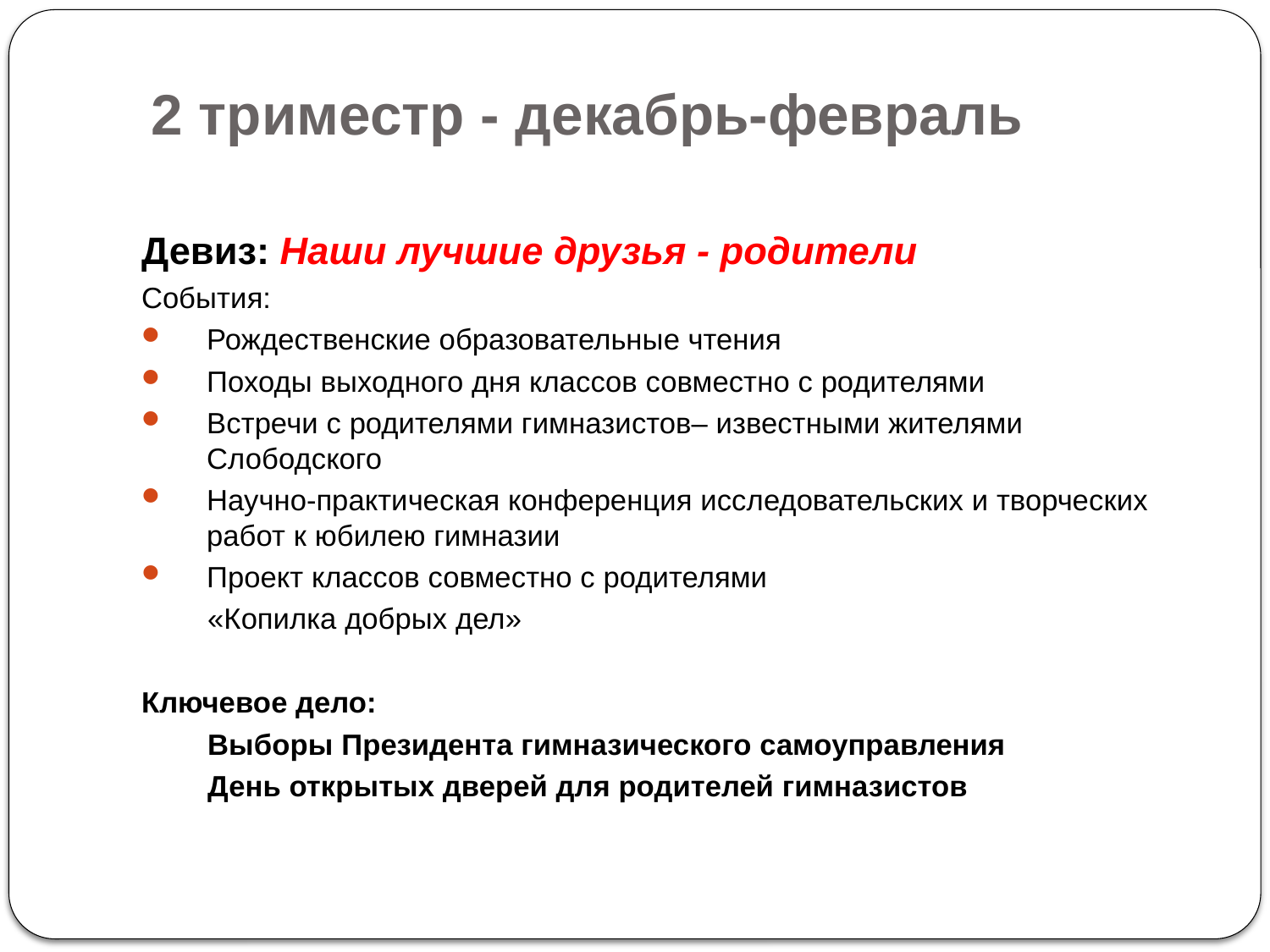

# 2 триместр - декабрь-февраль

Девиз: Наши лучшие друзья - родители
События:
Рождественские образовательные чтения
Походы выходного дня классов совместно с родителями
Встречи с родителями гимназистов– известными жителями Слободского
Научно-практическая конференция исследовательских и творческих работ к юбилею гимназии
Проект классов совместно с родителями
        «Копилка добрых дел»

Ключевое дело:
        Выборы Президента гимназического самоуправления
        День открытых дверей для родителей гимназистов